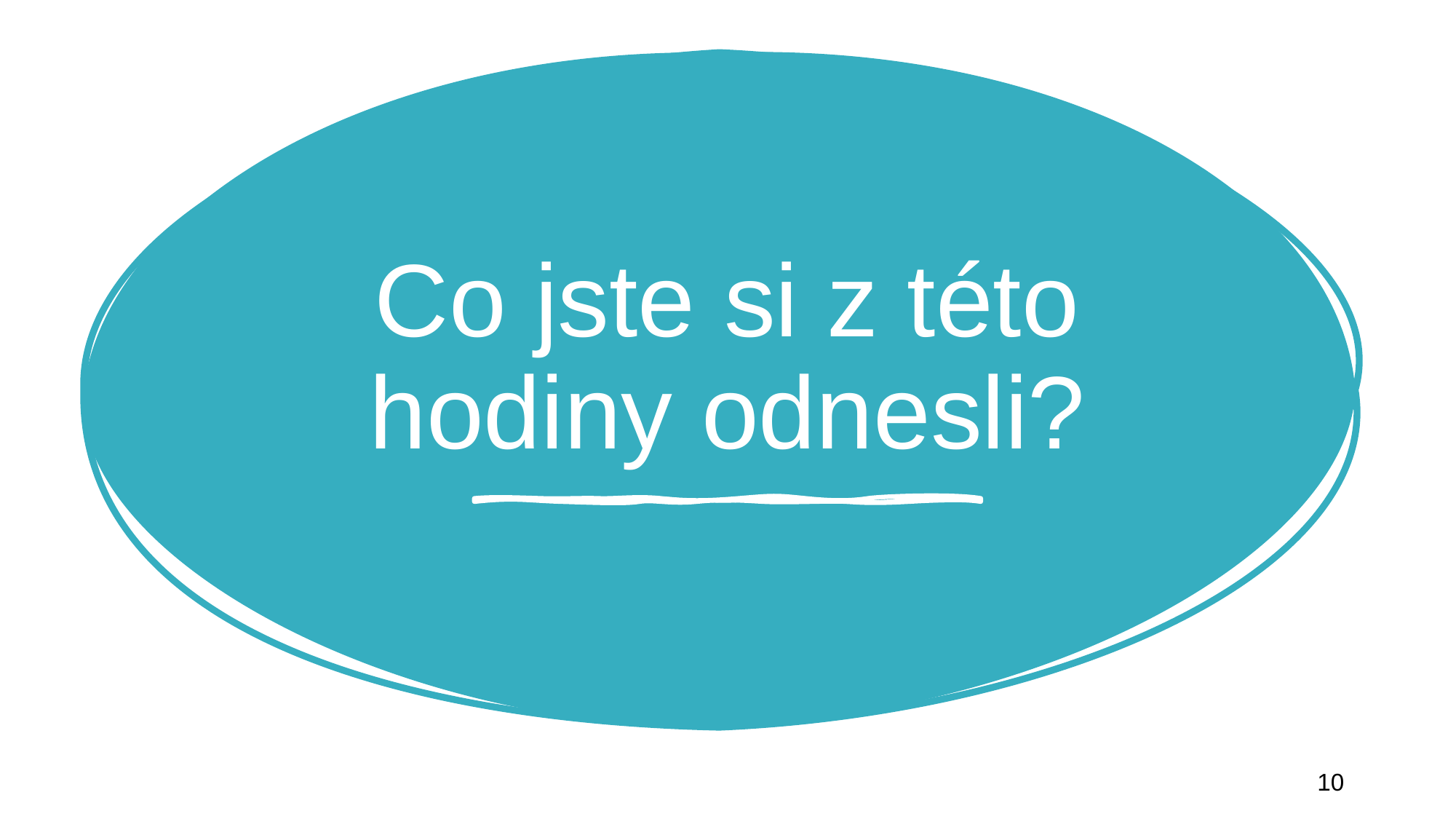

# Co jste si z této hodiny odnesli?

10